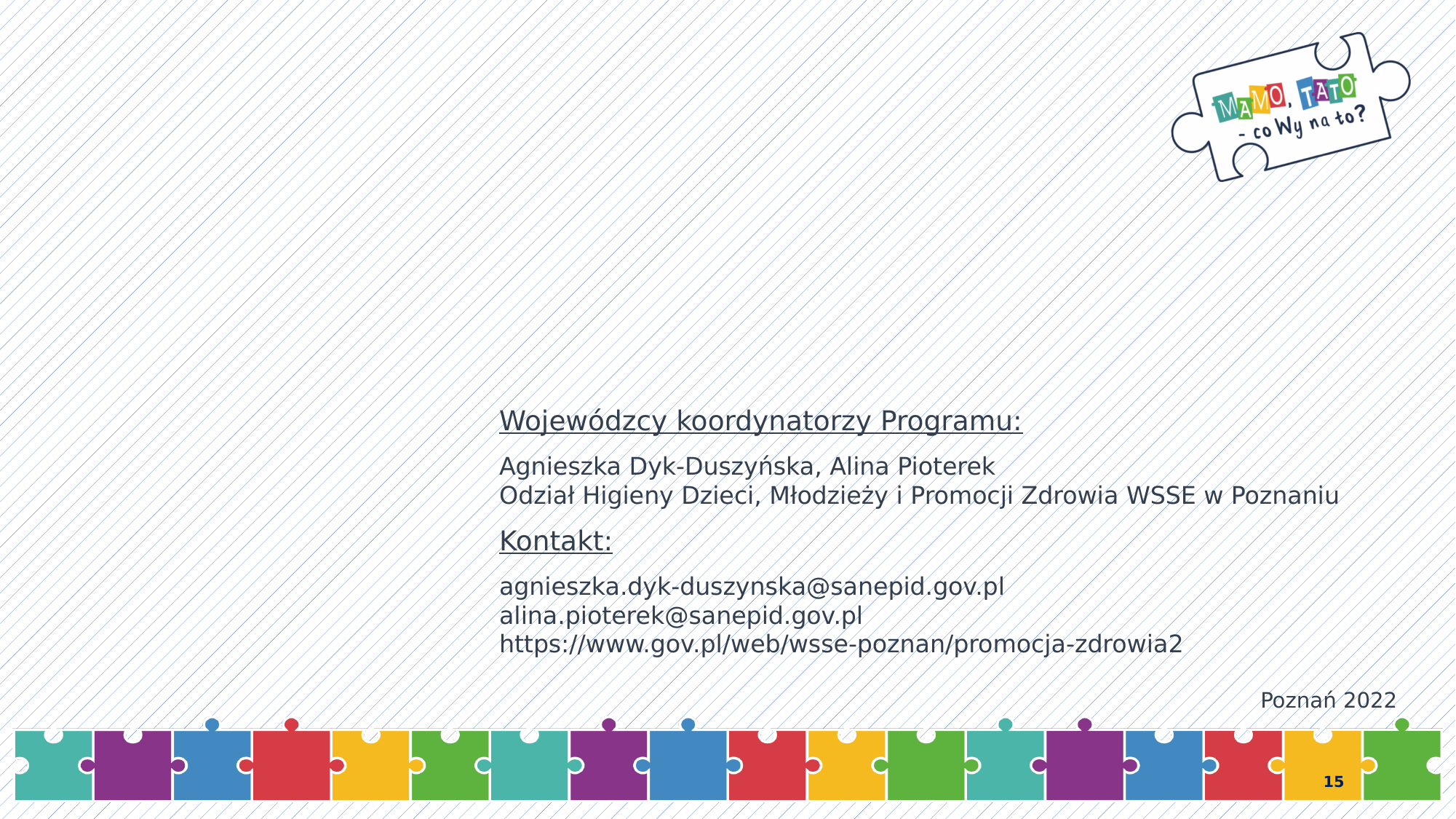

Wojewódzcy koordynatorzy Programu:

Agnieszka Dyk-Duszyńska, Alina Pioterek
Odział Higieny Dzieci, Młodzieży i Promocji Zdrowia WSSE w Poznaniu

Kontakt:

agnieszka.dyk-duszynska@sanepid.gov.pl
alina.pioterek@sanepid.gov.pl
https://www.gov.pl/web/wsse-poznan/promocja-zdrowia2

Poznań 2022
15